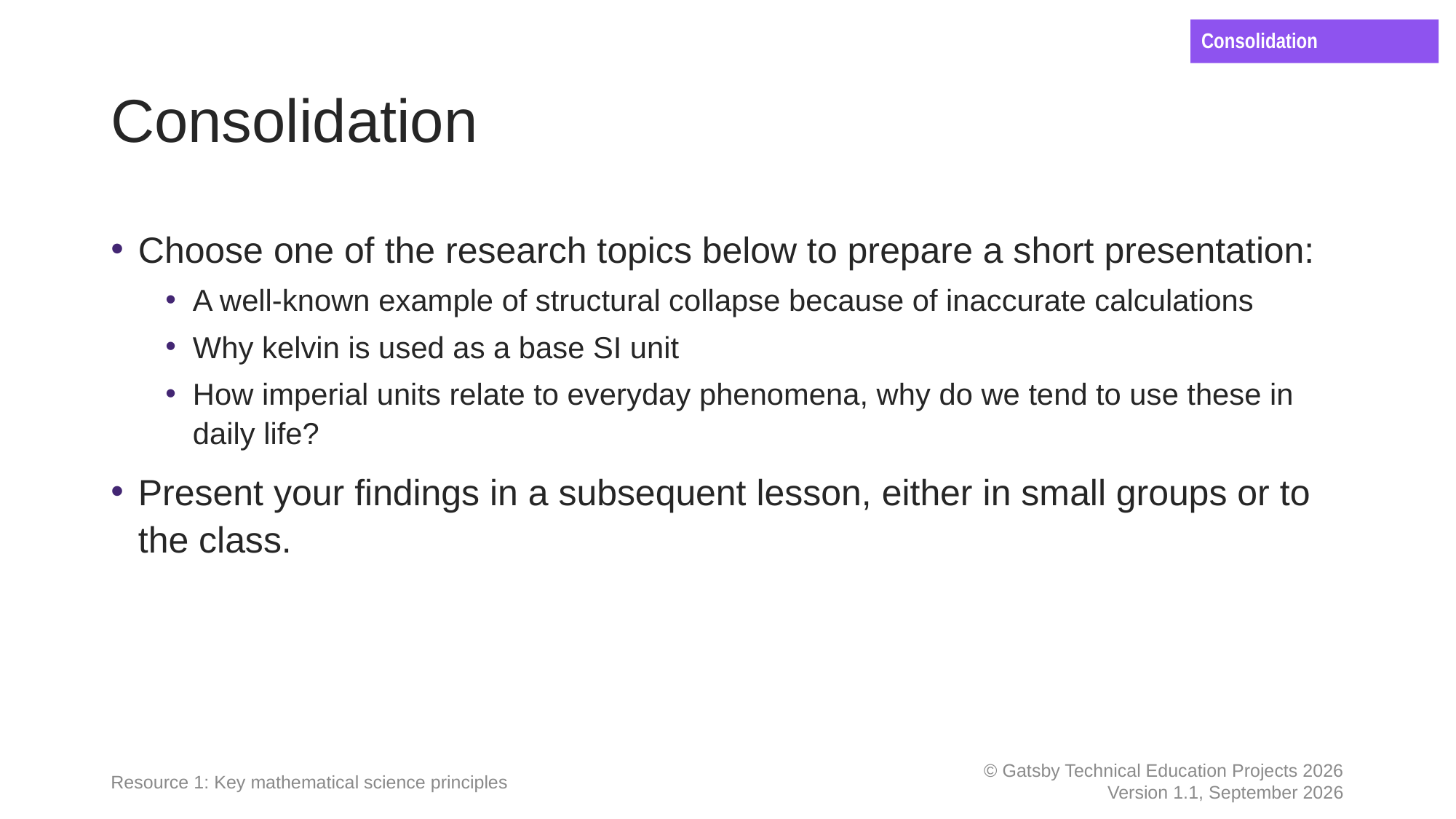

Consolidation
# Consolidation
Choose one of the research topics below to prepare a short presentation:
A well-known example of structural collapse because of inaccurate calculations
Why kelvin is used as a base SI unit
How imperial units relate to everyday phenomena, why do we tend to use these in daily life?
Present your findings in a subsequent lesson, either in small groups or to the class.
Resource 1: Key mathematical science principles